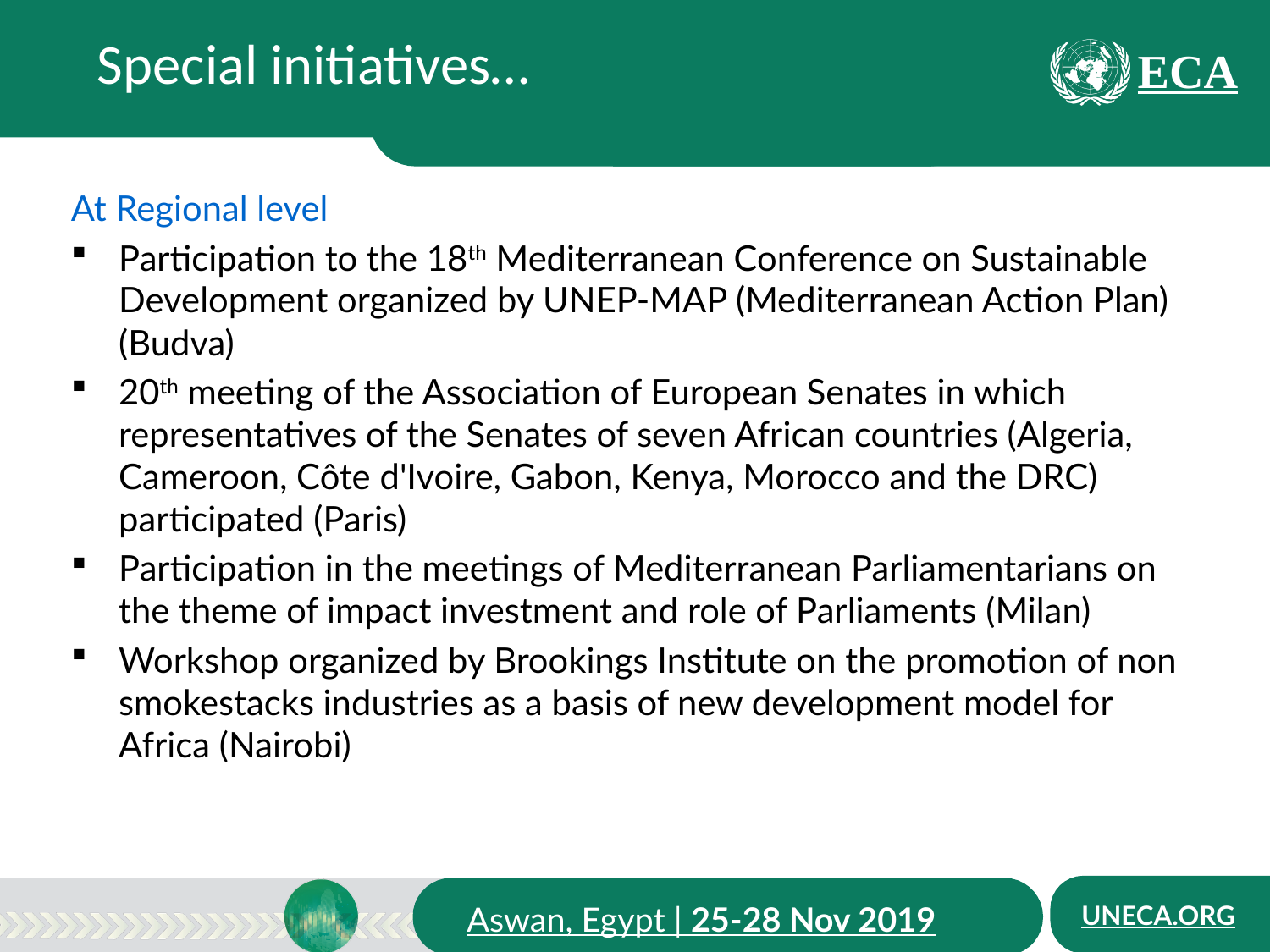

Special initiatives…
At Regional level
Participation to the 18th Mediterranean Conference on Sustainable Development organized by UNEP-MAP (Mediterranean Action Plan) (Budva)
20th meeting of the Association of European Senates in which representatives of the Senates of seven African countries (Algeria, Cameroon, Côte d'Ivoire, Gabon, Kenya, Morocco and the DRC) participated (Paris)
Participation in the meetings of Mediterranean Parliamentarians on the theme of impact investment and role of Parliaments (Milan)
Workshop organized by Brookings Institute on the promotion of non smokestacks industries as a basis of new development model for Africa (Nairobi)